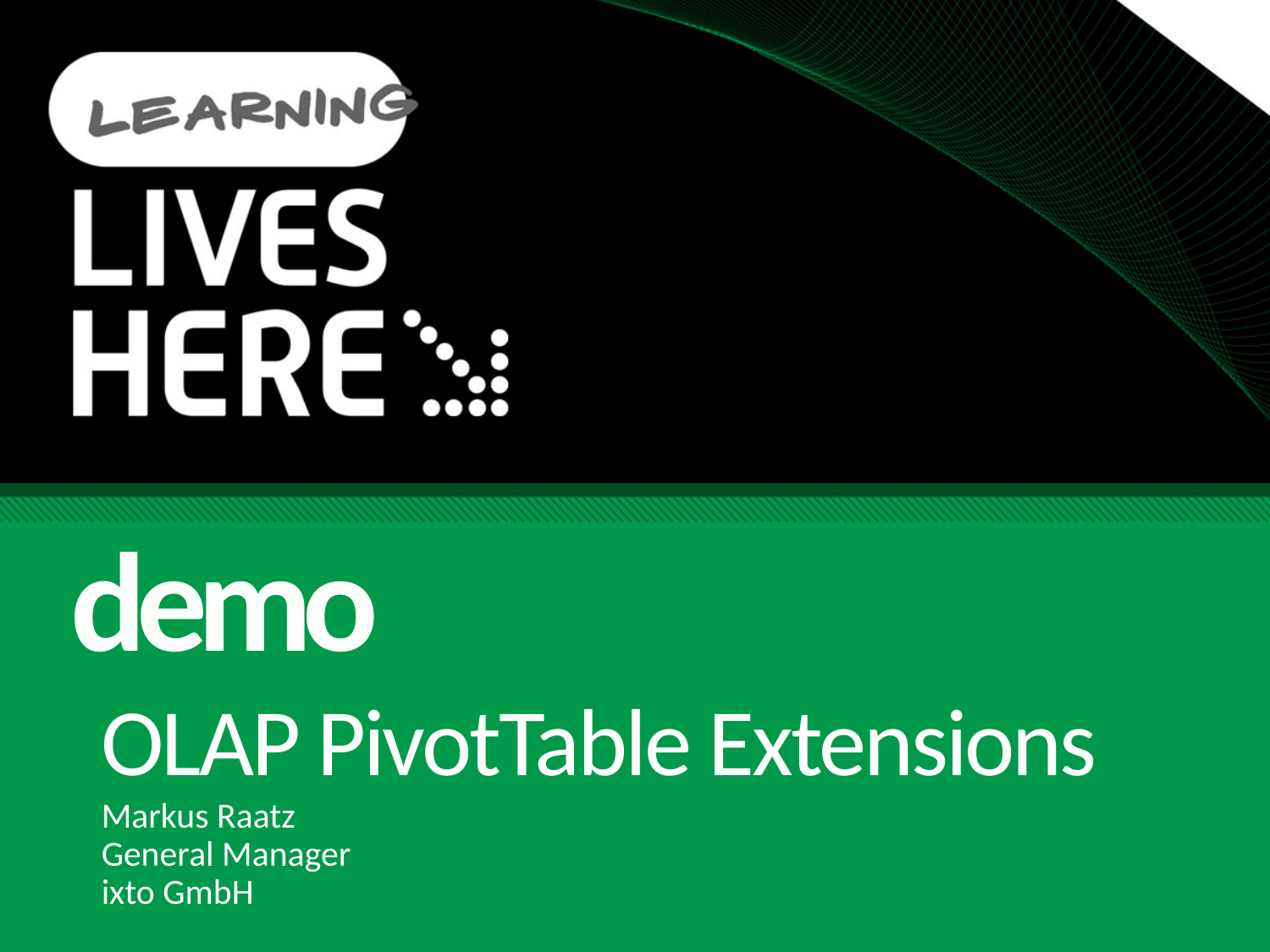

demo
# OLAP PivotTable Extensions
Markus Raatz
General Manager
ixto GmbH